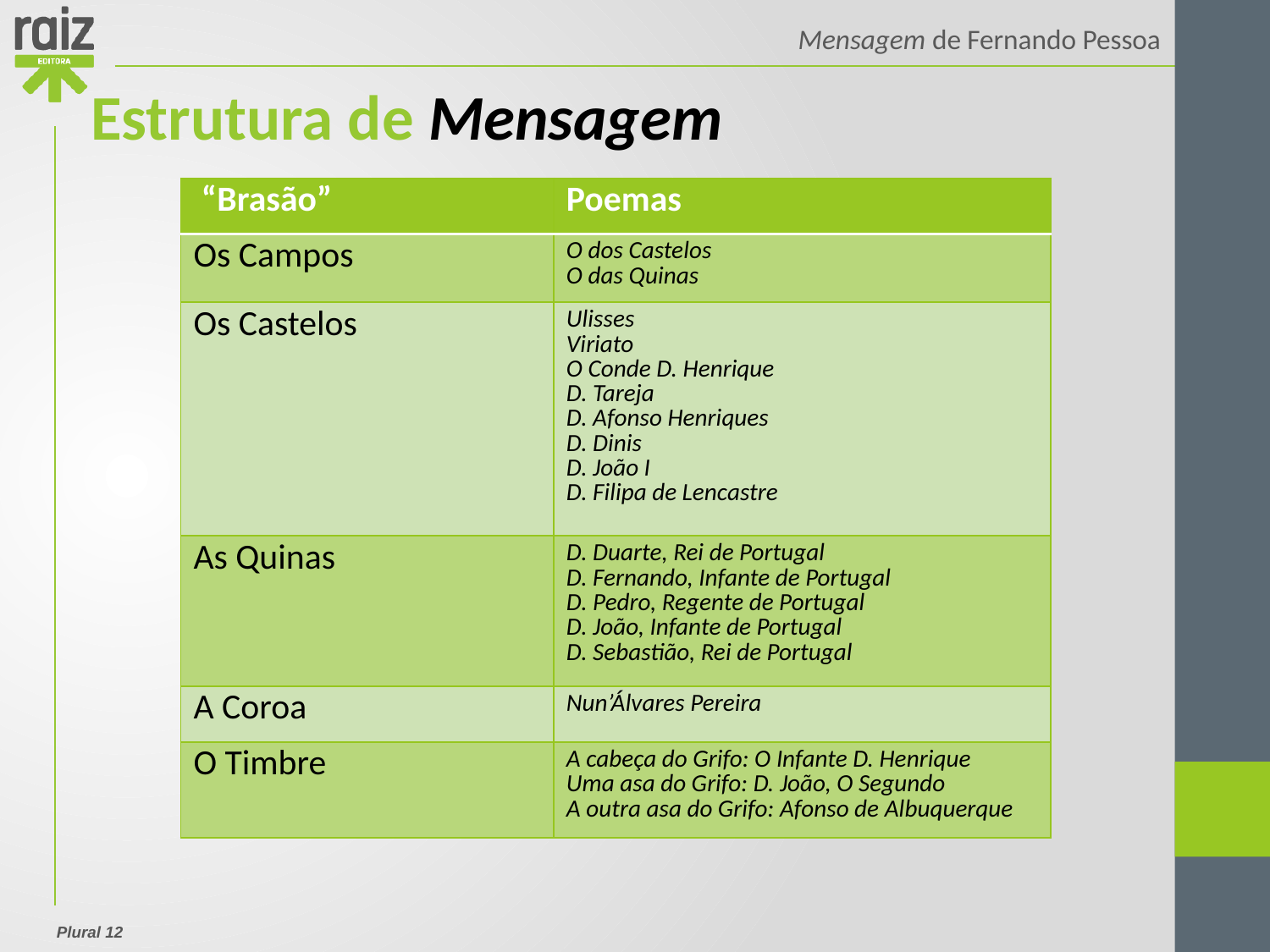

Estrutura de Mensagem

| “Brasão” | Poemas |
| --- | --- |
| Os Campos | O dos Castelos O das Quinas |
| Os Castelos | Ulisses Viriato O Conde D. Henrique D. Tareja D. Afonso Henriques D. Dinis D. João I D. Filipa de Lencastre |
| As Quinas | D. Duarte, Rei de Portugal D. Fernando, Infante de Portugal D. Pedro, Regente de Portugal D. João, Infante de Portugal D. Sebastião, Rei de Portugal |
| A Coroa | Nun’Álvares Pereira |
| O Timbre | A cabeça do Grifo: O Infante D. Henrique Uma asa do Grifo: D. João, O Segundo A outra asa do Grifo: Afonso de Albuquerque |